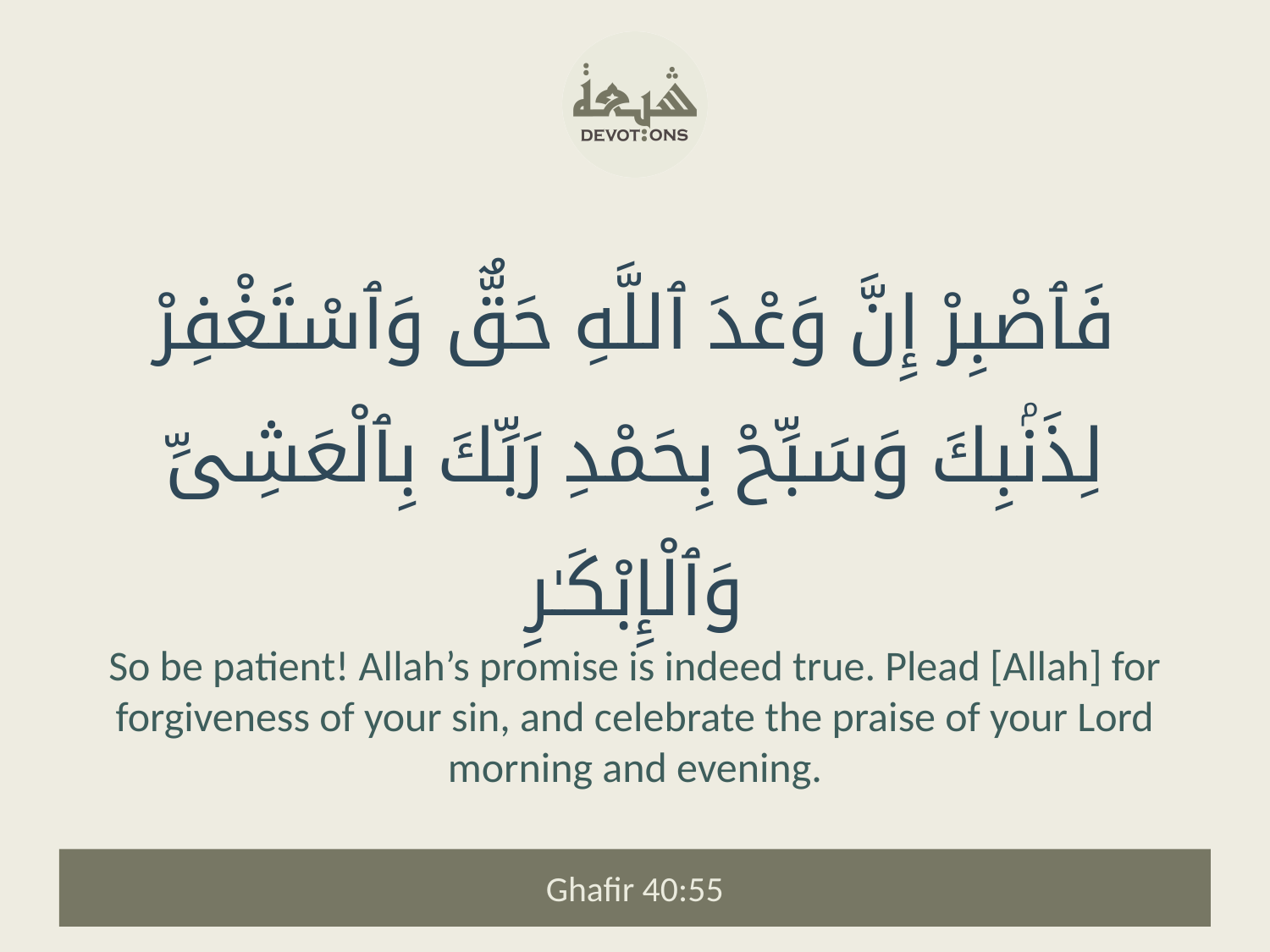

فَٱصْبِرْ إِنَّ وَعْدَ ٱللَّهِ حَقٌّ وَٱسْتَغْفِرْ لِذَنۢبِكَ وَسَبِّحْ بِحَمْدِ رَبِّكَ بِٱلْعَشِىِّ وَٱلْإِبْكَـٰرِ
So be patient! Allah’s promise is indeed true. Plead [Allah] for forgiveness of your sin, and celebrate the praise of your Lord morning and evening.
Ghafir 40:55